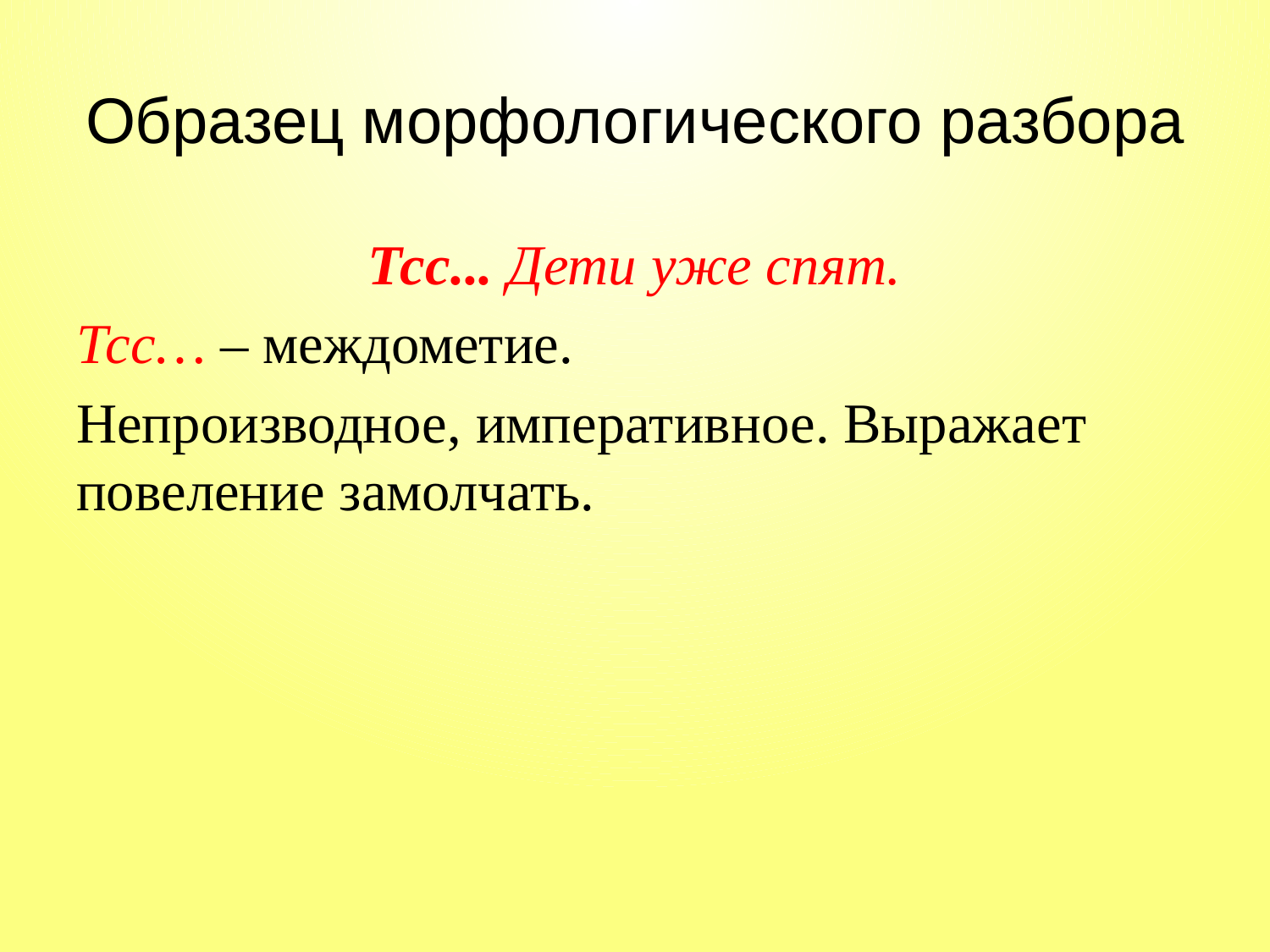

# Образец морфологического разбора
Тсс... Дети уже спят.
Тсс… – междометие.
Непроизводное, императивное. Выражает повеление замолчать.